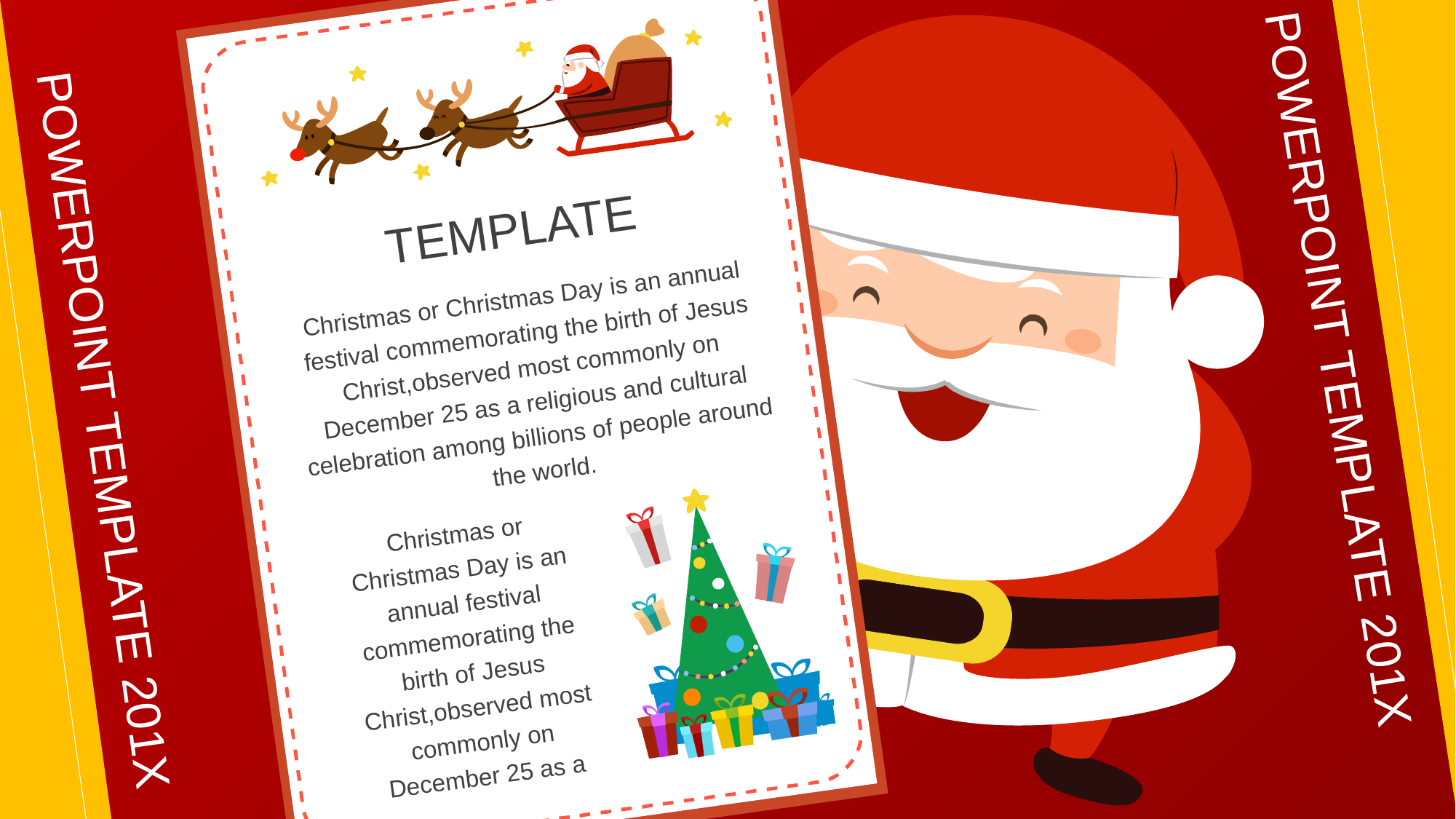

TEMPLATE
Christmas or Christmas Day is an annual festival commemorating the birth of Jesus Christ,observed most commonly on December 25 as a religious and cultural celebration among billions of people around the world.
POWERPOINT TEMPLATE 201X
POWERPOINT TEMPLATE 201X
Christmas or Christmas Day is an annual festival commemorating the birth of Jesus Christ,observed most commonly on December 25 as a